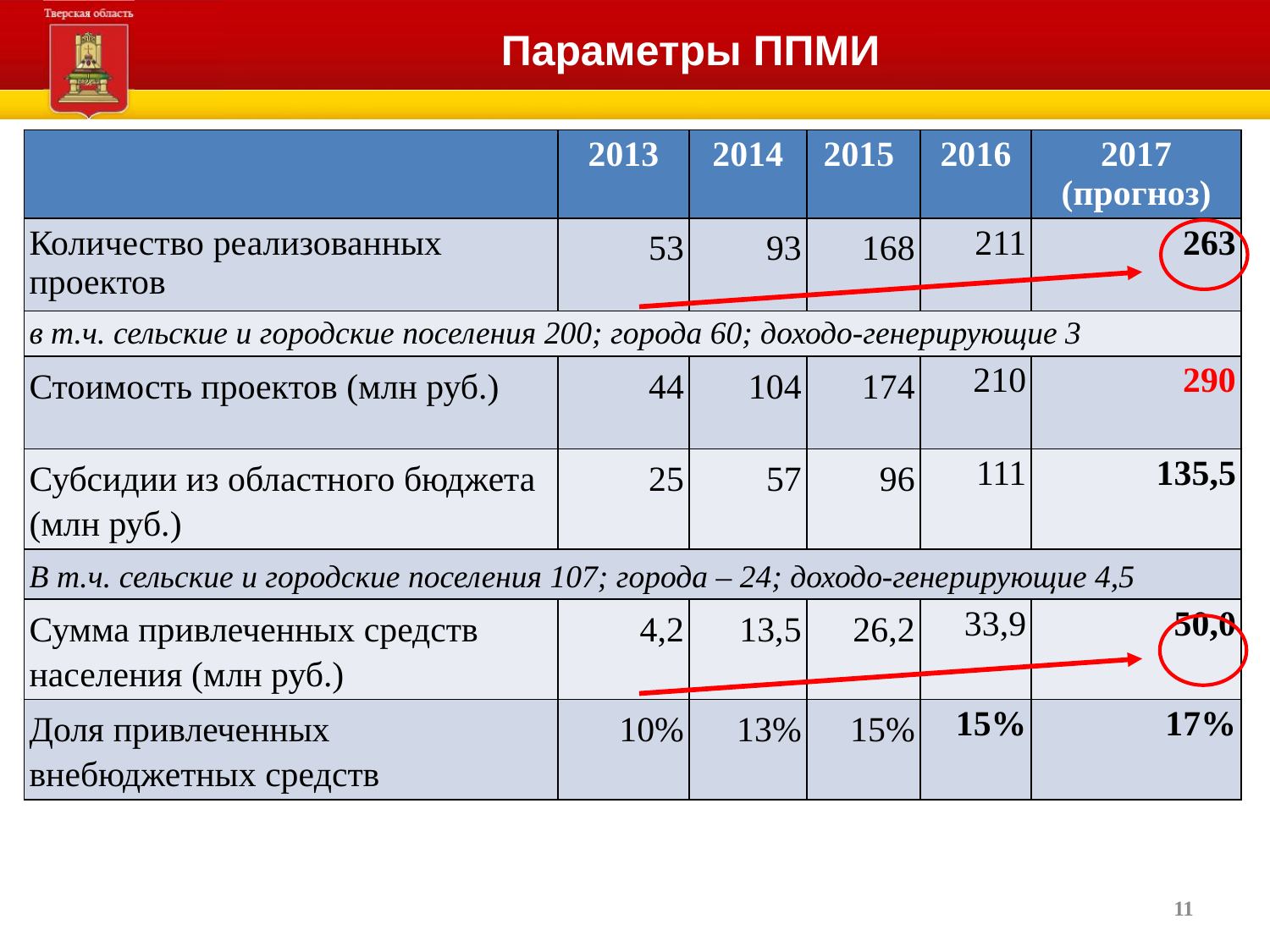

# Параметры ППМИ
|  | 2013 | 2014 | 2015 | 2016 | 2017 (прогноз) |
| --- | --- | --- | --- | --- | --- |
| Количество реализованных проектов | 53 | 93 | 168 | 211 | 263 |
| в т.ч. сельские и городские поселения 200; города 60; доходо-генерирующие 3 |  |  |  |  |  |
| Стоимость проектов (млн руб.) | 44 | 104 | 174 | 210 | 290 |
| Субсидии из областного бюджета (млн руб.) | 25 | 57 | 96 | 111 | 135,5 |
| В т.ч. сельские и городские поселения 107; города – 24; доходо-генерирующие 4,5 |  |  |  |  |  |
| Сумма привлеченных средств населения (млн руб.) | 4,2 | 13,5 | 26,2 | 33,9 | 50,0 |
| Доля привлеченных внебюджетных средств | 10% | 13% | 15% | 15% | 17% |

11